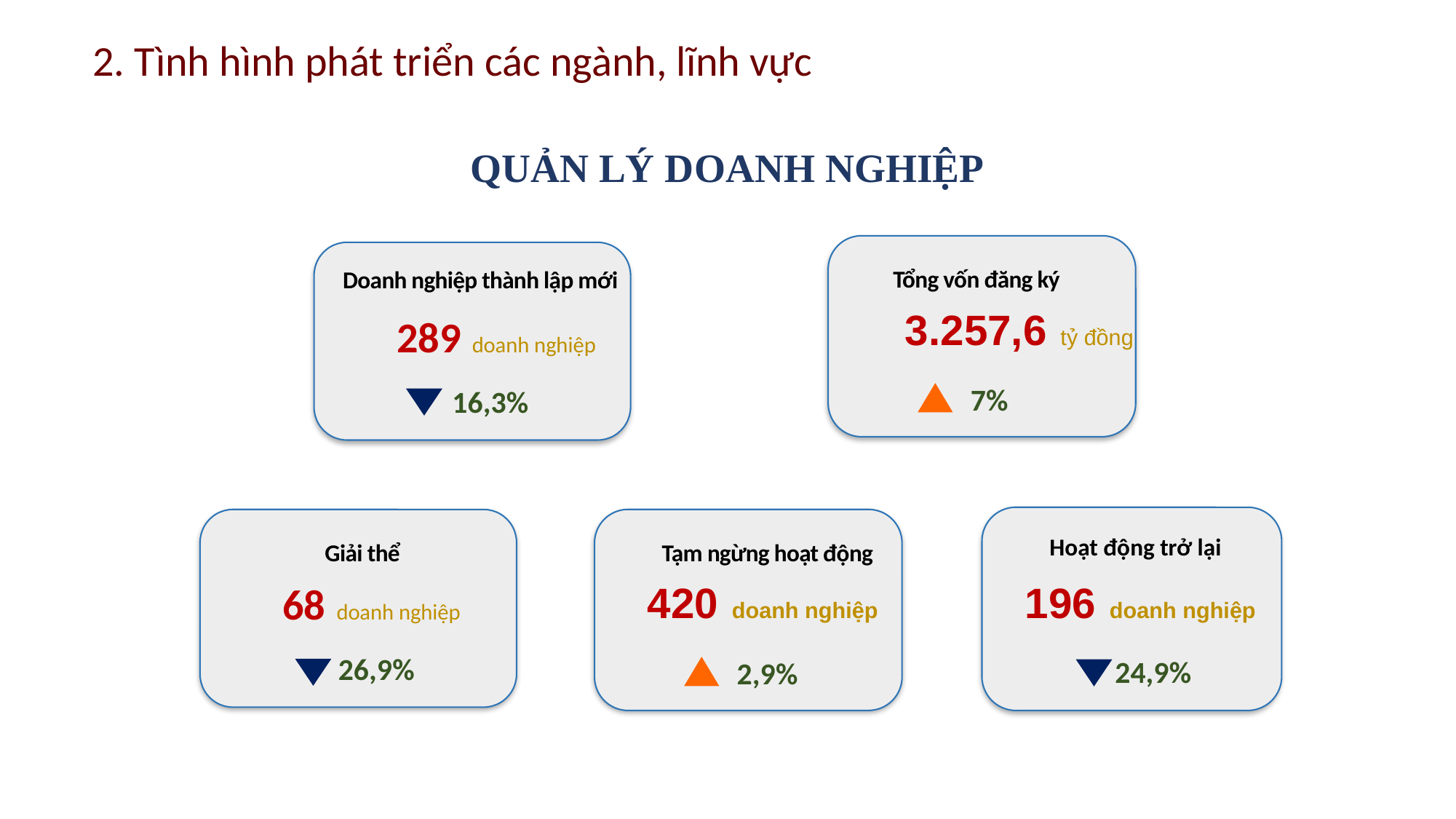

2. Tình hình phát triển các ngành, lĩnh vực
# QUẢN LÝ DOANH NGHIỆP

Tổng vốn đăng ký

3.257,6 tỷ đồng
7%

Doanh nghiệp thành lập mới

289 doanh nghiệp
16,3%

Hoạt động trở lại

24,9%

Giải thể

68 doanh nghiệp
26,9%

Tạm ngừng hoạt động

420 doanh nghiệp
2,9%

196 doanh nghiệp